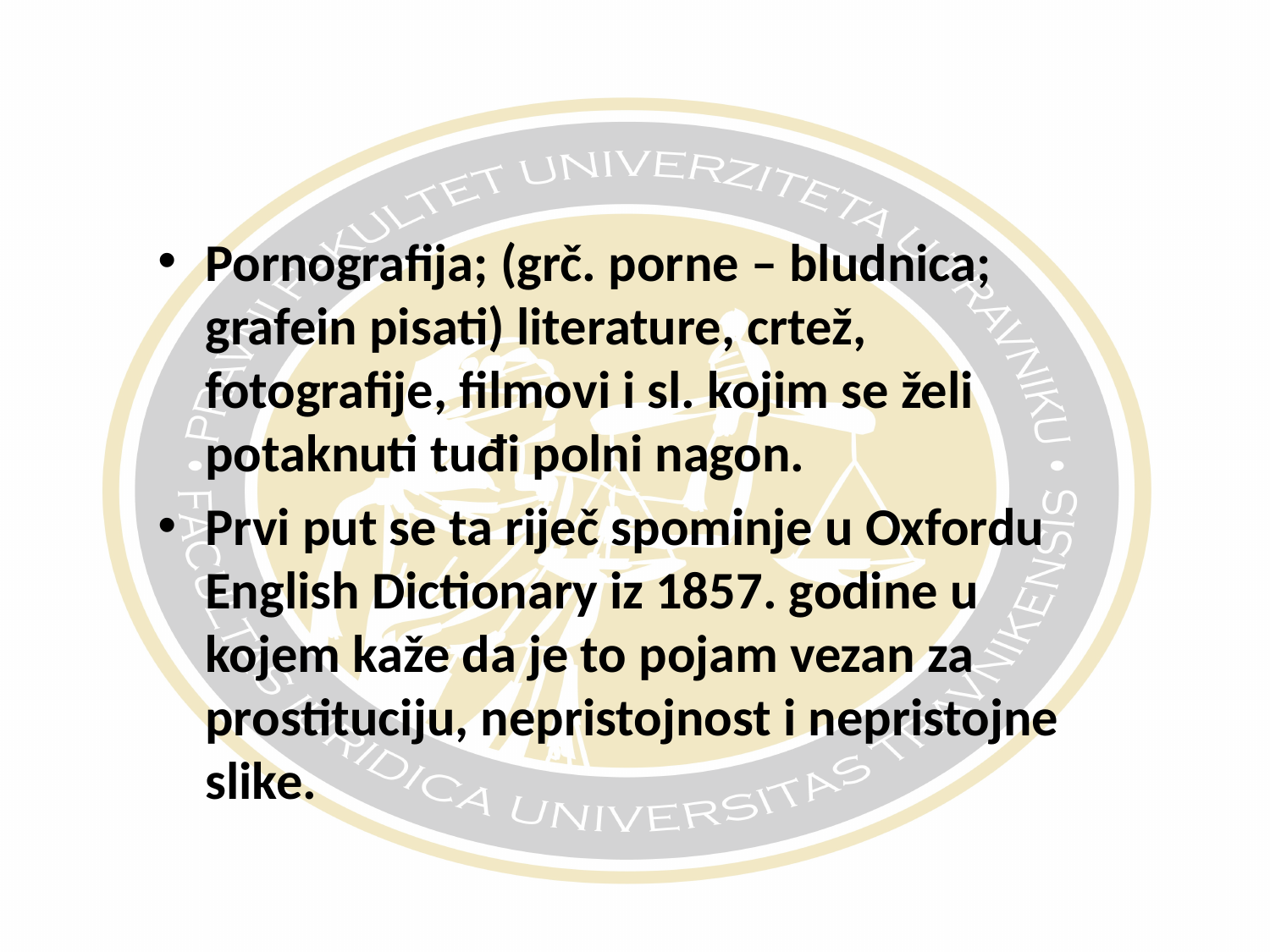

#
Pornografija; (grč. porne – bludnica; grafein pisati) literature, crtež, fotografije, filmovi i sl. kojim se želi potaknuti tuđi polni nagon.
Prvi put se ta riječ spominje u Oxfordu English Dictionary iz 1857. godine u kojem kaže da je to pojam vezan za prostituciju, nepristojnost i nepristojne slike.